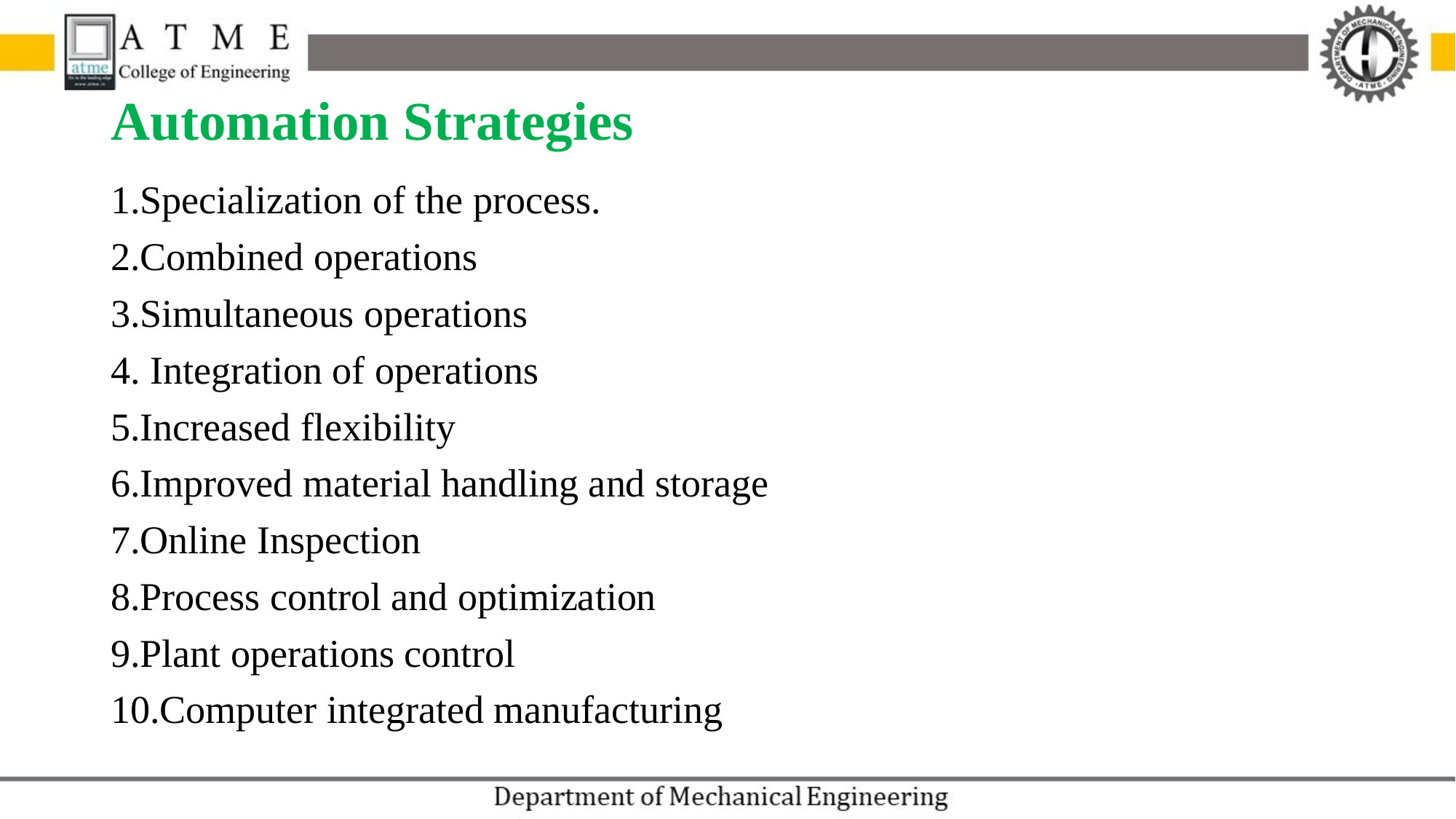

# Automation Strategies
1.Specialization of the process.
2.Combined operations
3.Simultaneous operations
4. Integration of operations
5.Increased flexibility
6.Improved material handling and storage
7.Online Inspection
8.Process control and optimization
9.Plant operations control
10.Computer integrated manufacturing